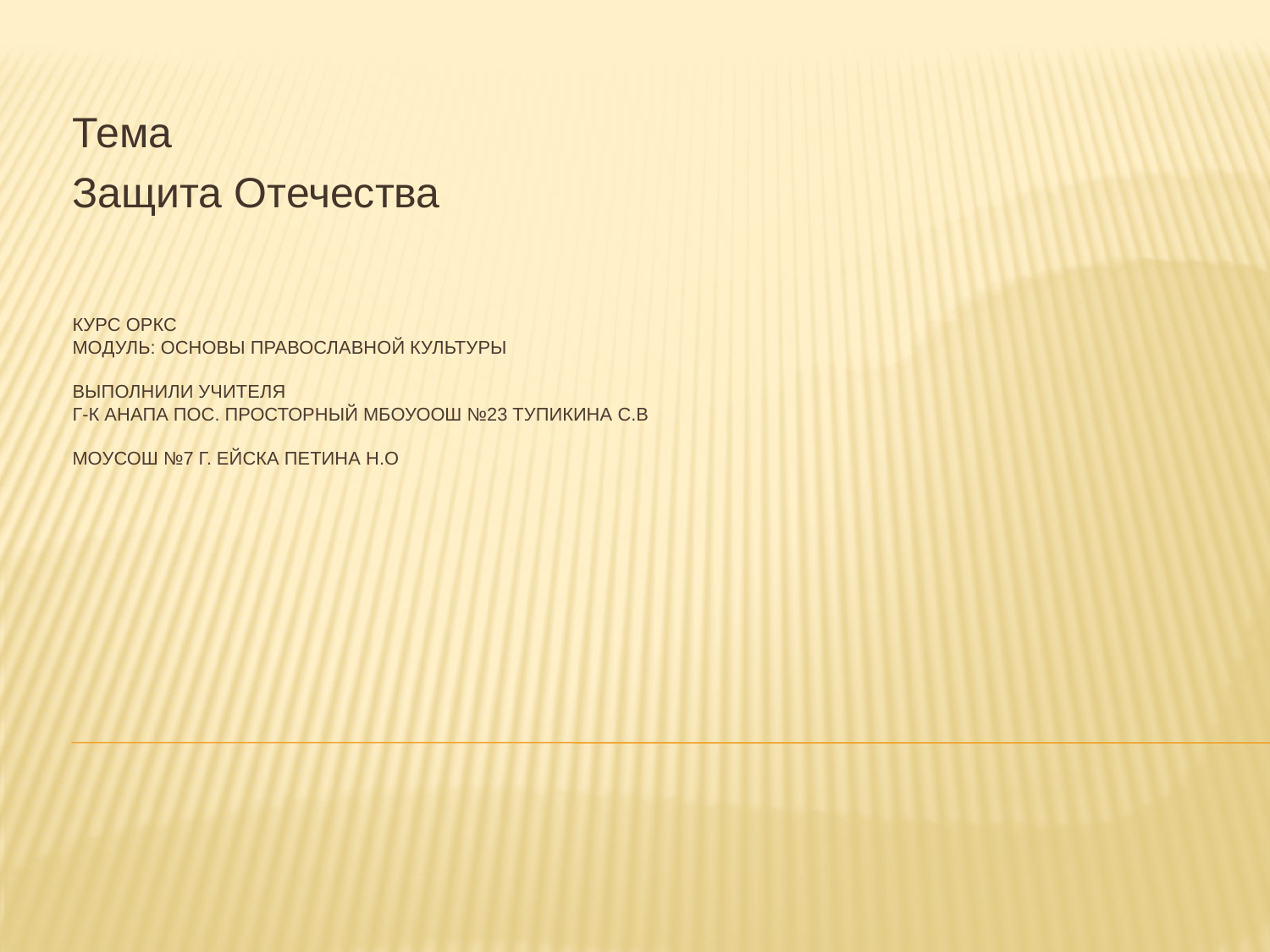

Тема
Защита Отечества
# Курс ОРКС Модуль: Основы православной культуры Выполнили учителя г-к Анапа пос. Просторный МБОУООШ №23 тупикина С.В Моусош №7 г. ейска петина н.о